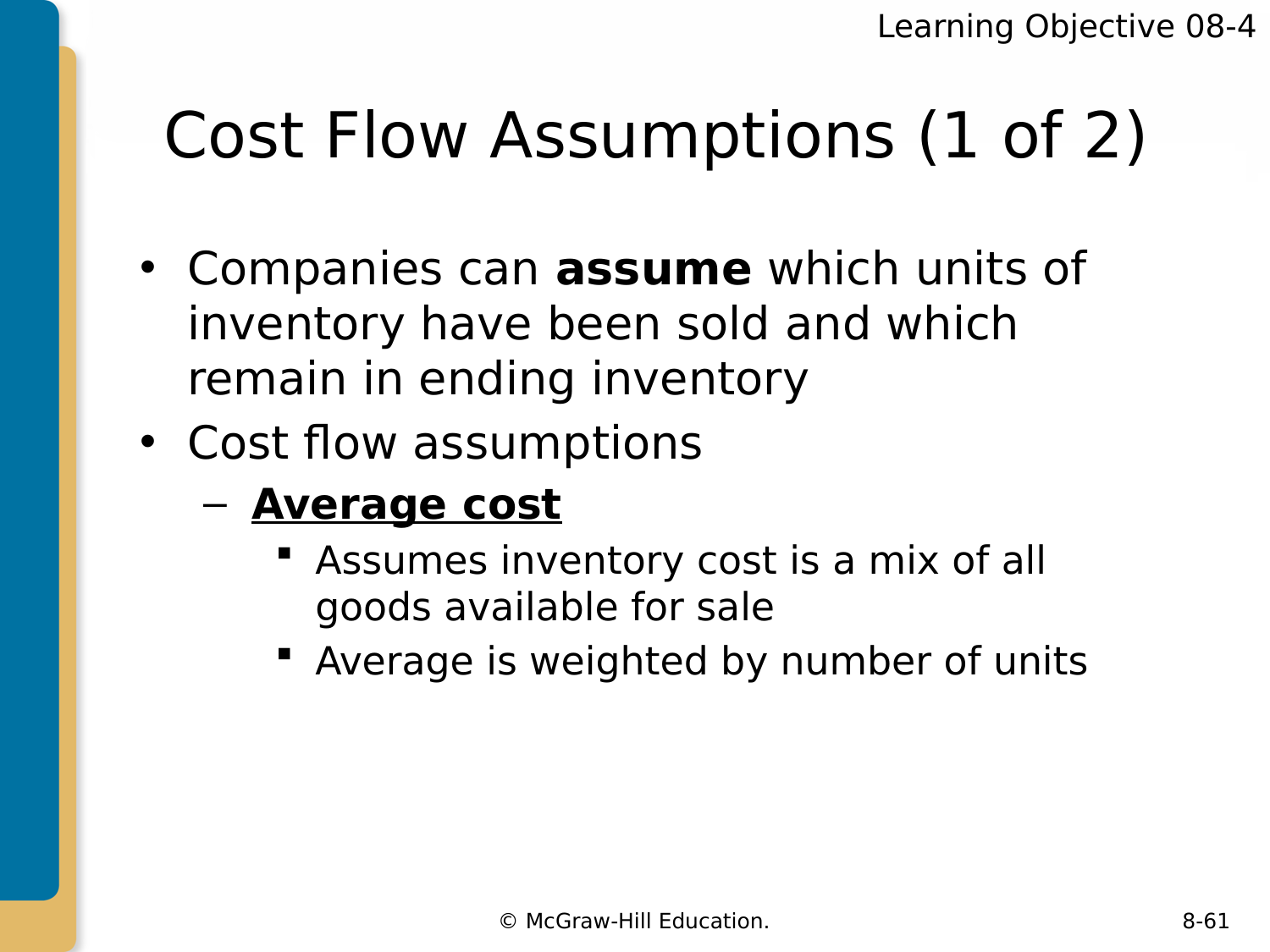

Learning Objective 08-4
# Cost Flow Assumptions (1 of 2)
Companies can assume which units of inventory have been sold and which remain in ending inventory
Cost flow assumptions
Average cost
Assumes inventory cost is a mix of all goods available for sale
Average is weighted by number of units